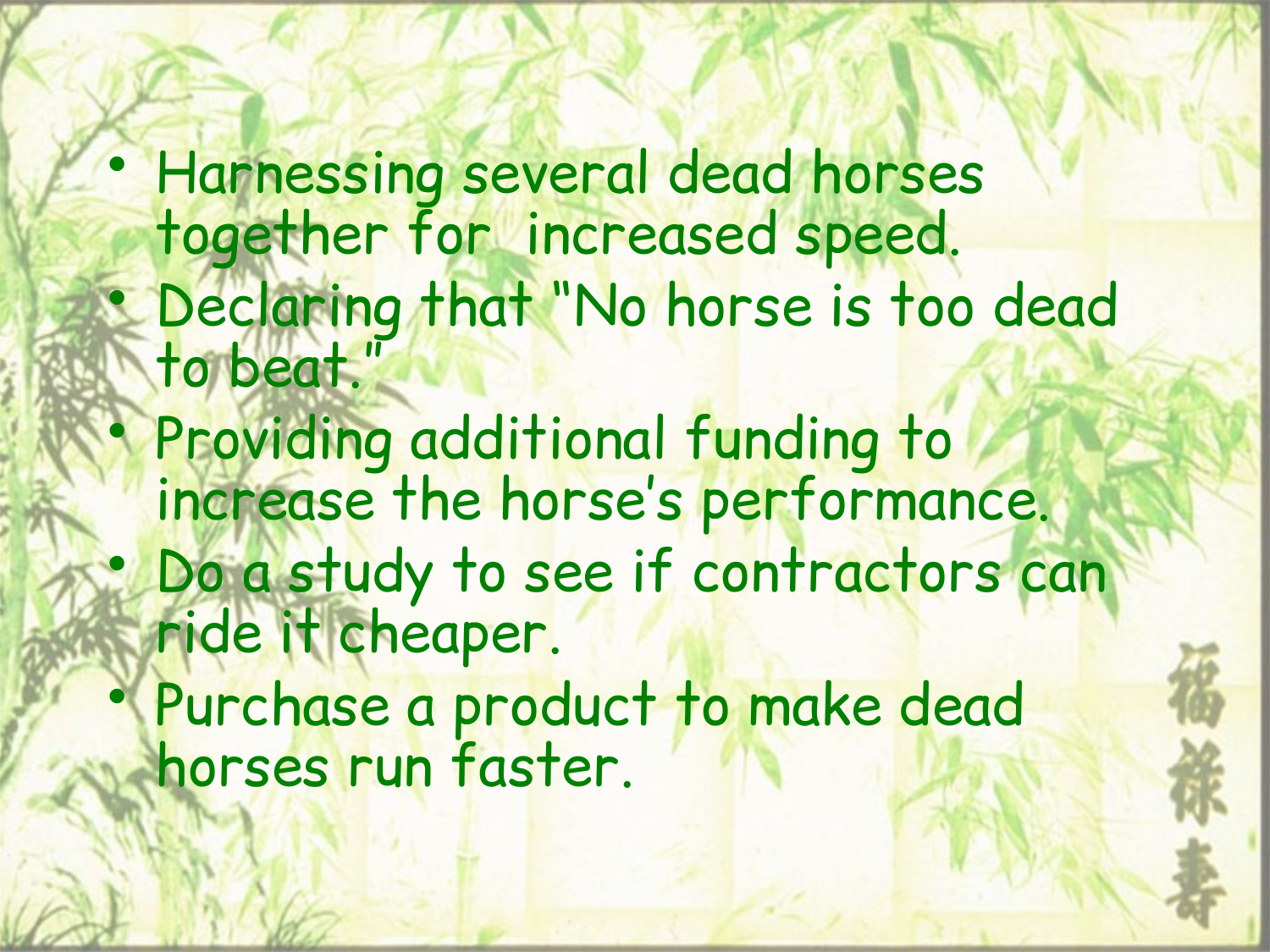

Harnessing several dead horses together for  increased speed.
Declaring that “No horse is too dead to beat.”
Providing additional funding to increase the horse’s performance.
Do a study to see if contractors can ride it cheaper.
Purchase a product to make dead horses run faster.